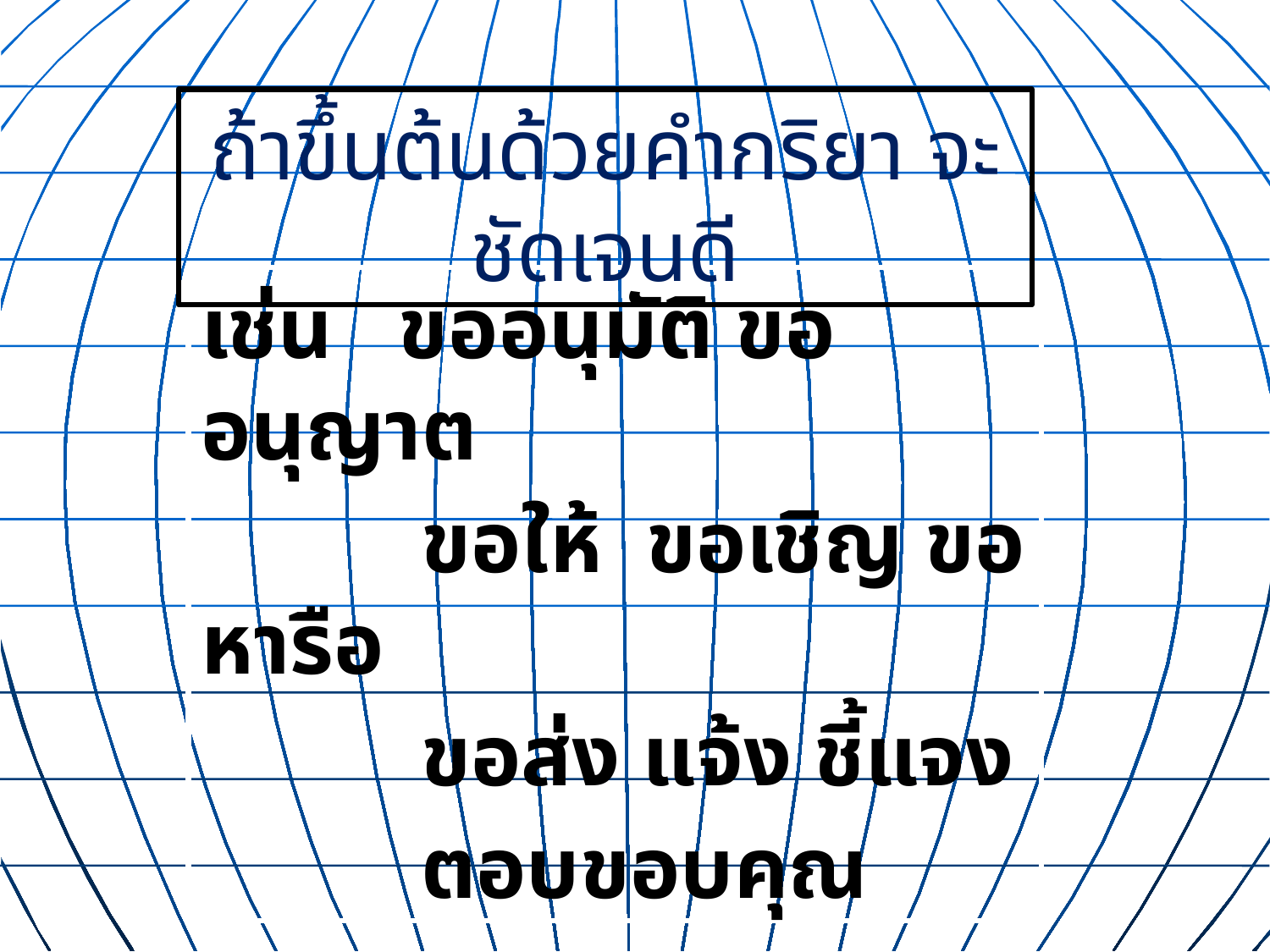

ถ้าขึ้นต้นด้วยคำกริยา จะชัดเจนดี
เช่น   ขออนุมัติ ขออนุญาต
          ขอให้  ขอเชิญ ขอหารือ
          ขอส่ง แจ้ง ชี้แจง
          ตอบขอบคุณ